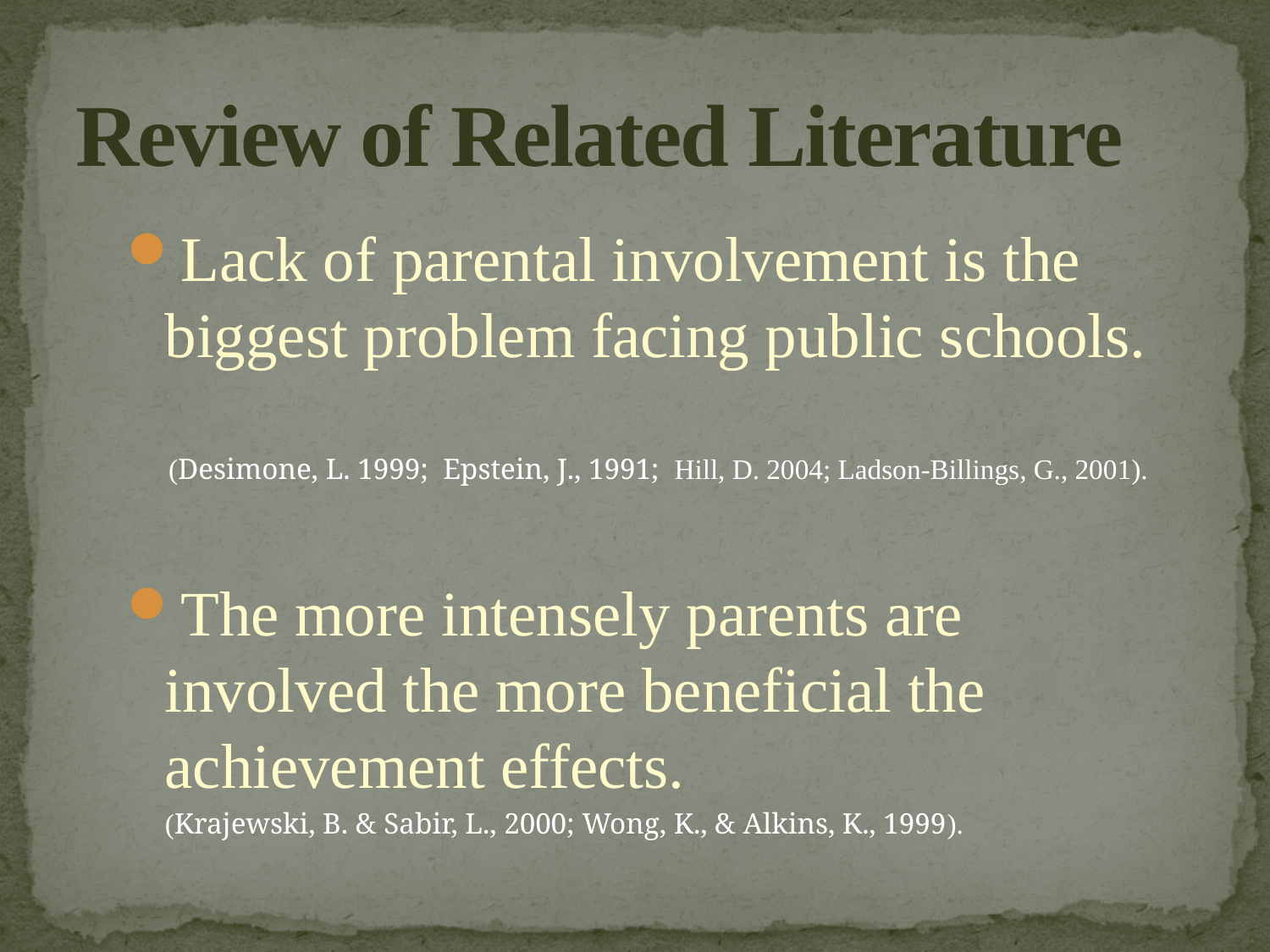

# Review of Related Literature
Lack of parental involvement is the biggest problem facing public schools.
      (Desimone, L. 1999;  Epstein, J., 1991;  Hill, D. 2004; Ladson-Billings, G., 2001).

The more intensely parents are involved the more beneficial the achievement effects.
	(Krajewski, B. & Sabir, L., 2000; Wong, K., & Alkins, K., 1999).